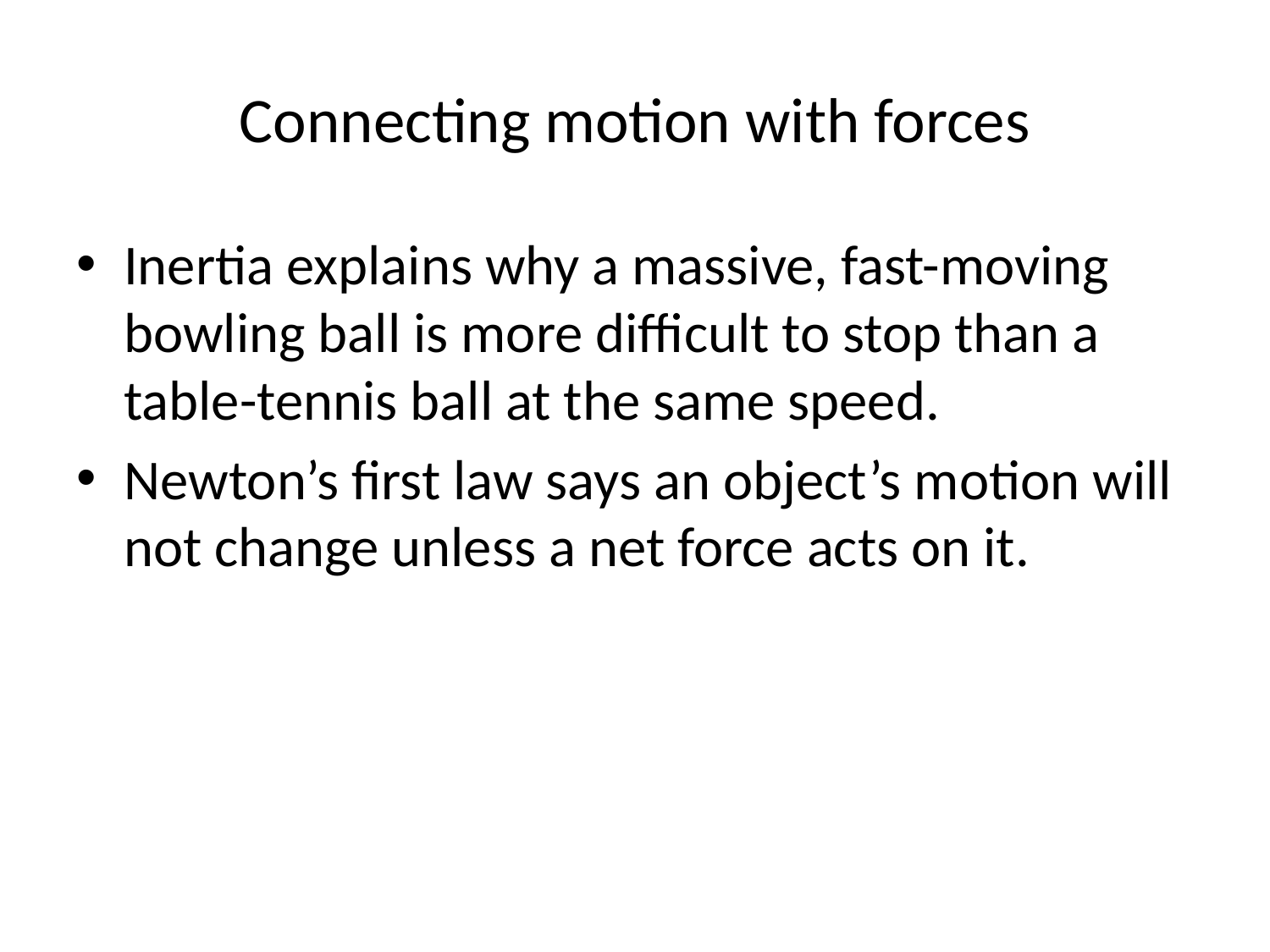

# Connecting motion with forces
Inertia explains why a massive, fast-moving bowling ball is more difficult to stop than a table-tennis ball at the same speed.
Newton’s first law says an object’s motion will not change unless a net force acts on it.